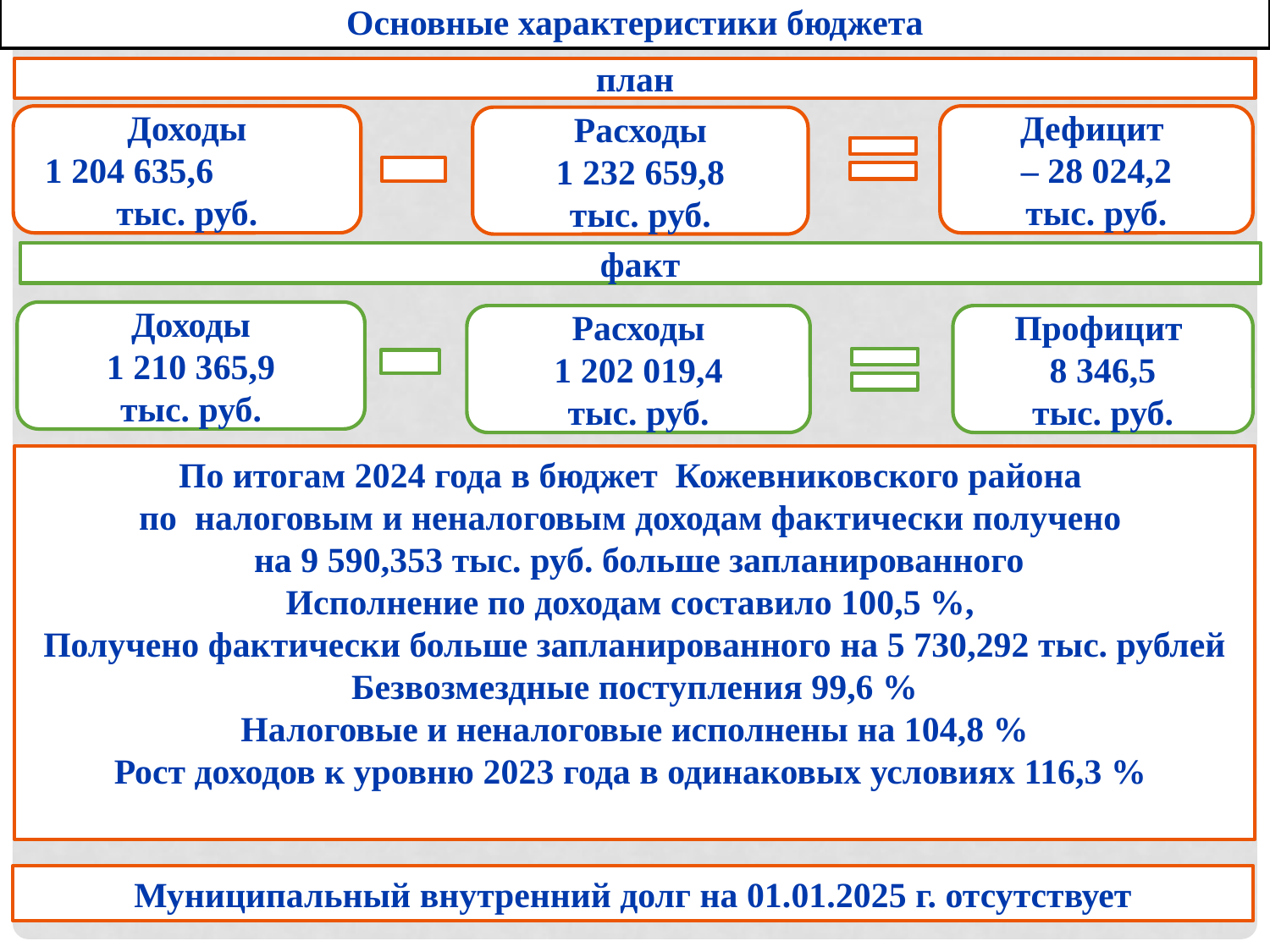

Основные характеристики бюджета
план
Дефицит
– 28 024,2
тыс. руб.
Доходы
1 204 635,6              тыс. руб.
Расходы
1 232 659,8
тыс. руб.

факт
Доходы
1 210 365,9
тыс. руб.
Расходы
1 202 019,4
тыс. руб.
Профицит
8 346,5
тыс. руб.

По итогам 2024 года в бюджет  Кожевниковского района
по  налоговым и неналоговым доходам фактически получено
 на 9 590,353 тыс. руб. больше запланированного
Исполнение по доходам составило 100,5 %,
Получено фактически больше запланированного на 5 730,292 тыс. рублей
Безвозмездные поступления 99,6 %
Налоговые и неналоговые исполнены на 104,8 %
Рост доходов к уровню 2023 года в одинаковых условиях 116,3 %

Муниципальный внутренний долг на 01.01.2025 г. отсутствует
4